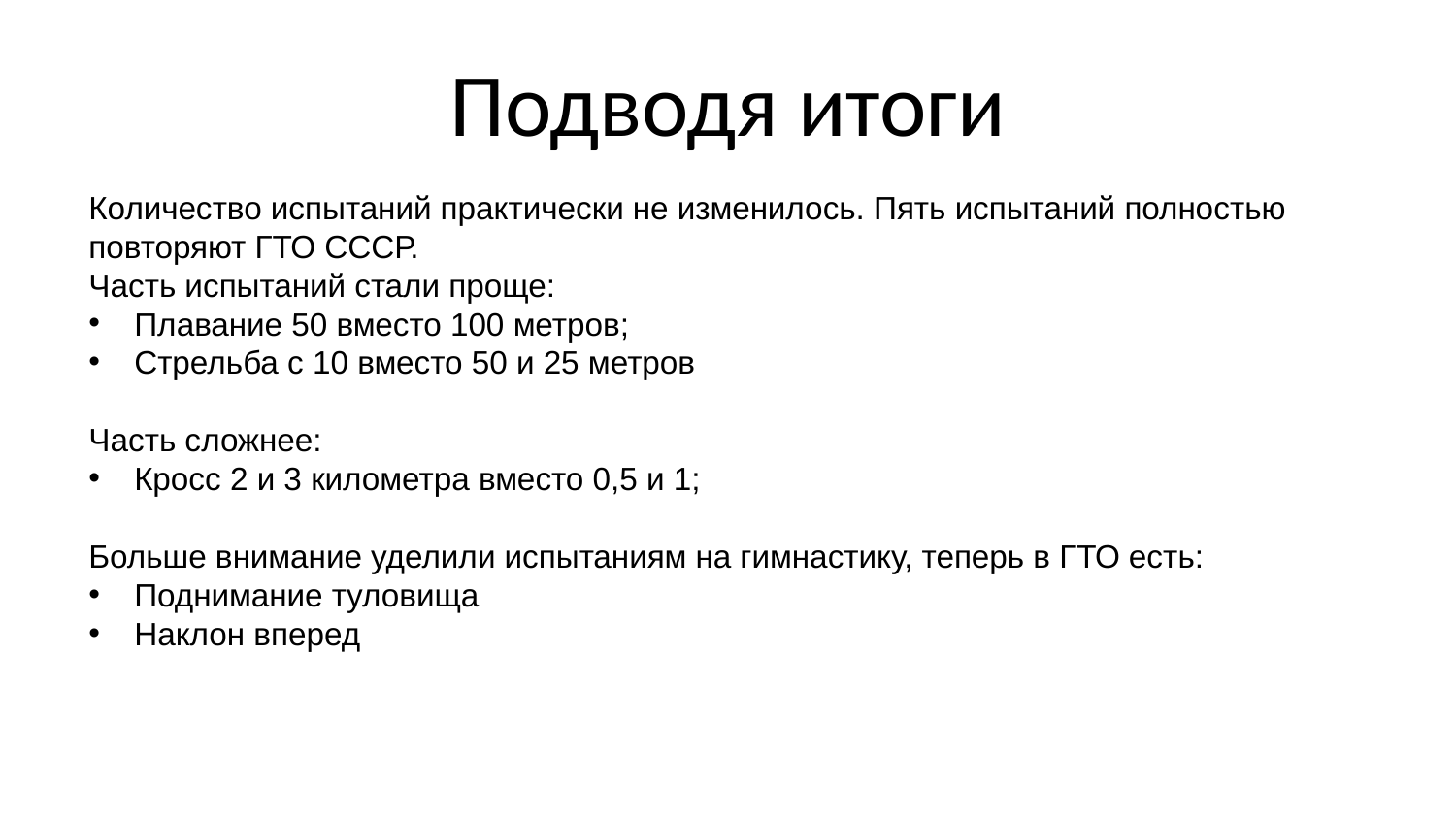

# Подводя итоги
Количество испытаний практически не изменилось. Пять испытаний полностью повторяют ГТО СССР.
Часть испытаний стали проще:
Плавание 50 вместо 100 метров;
Стрельба с 10 вместо 50 и 25 метров

Часть сложнее:
Кросс 2 и 3 километра вместо 0,5 и 1;

Больше внимание уделили испытаниям на гимнастику, теперь в ГТО есть:
Поднимание туловища
Наклон вперед